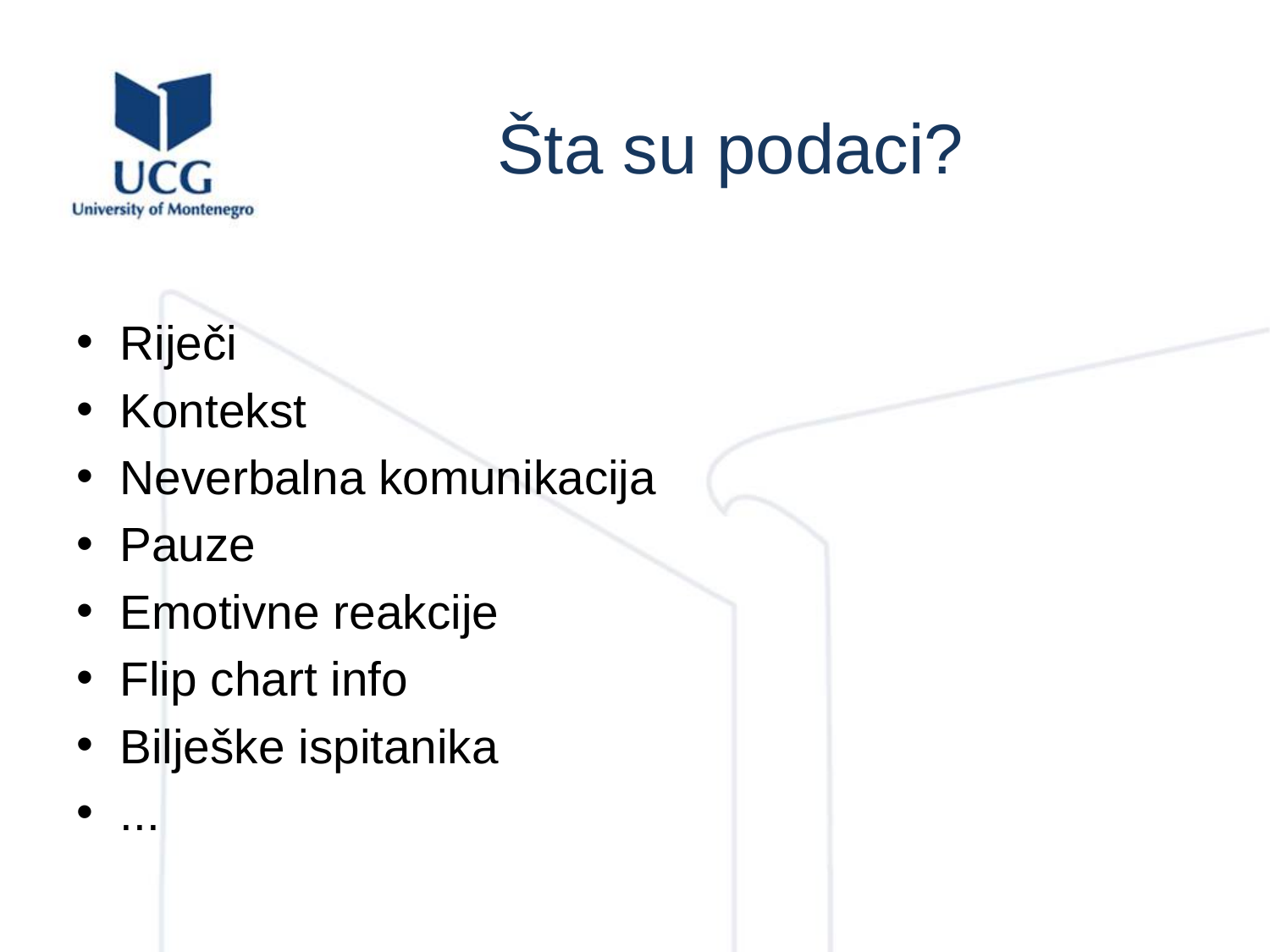

# Šta su podaci?
Riječi
Kontekst
Neverbalna komunikacija
Pauze
Emotivne reakcije
Flip chart info
Bilješke ispitanika
...